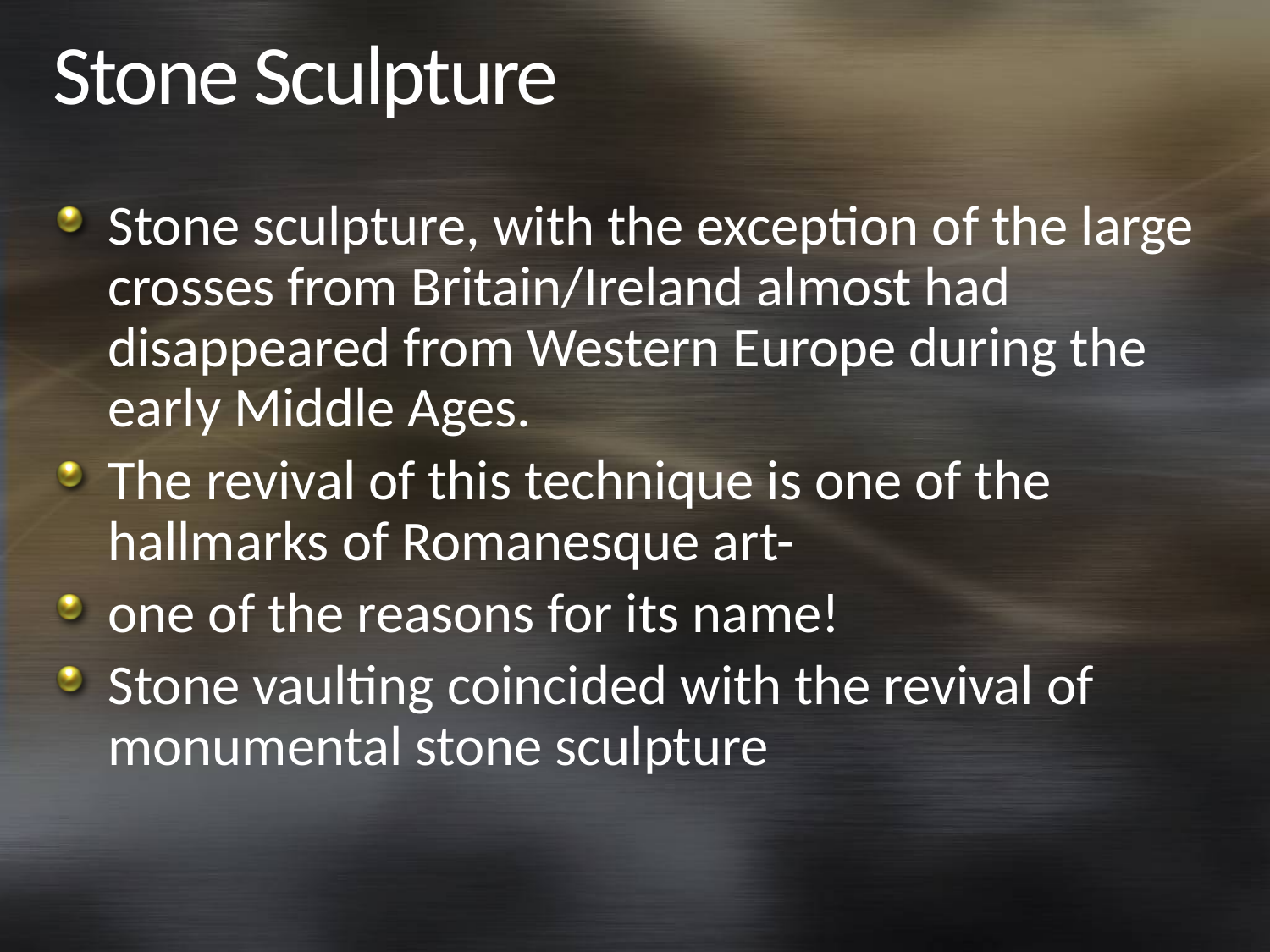

# Stone Sculpture
Stone sculpture, with the exception of the large crosses from Britain/Ireland almost had disappeared from Western Europe during the early Middle Ages.
The revival of this technique is one of the hallmarks of Romanesque art-
one of the reasons for its name!
Stone vaulting coincided with the revival of monumental stone sculpture